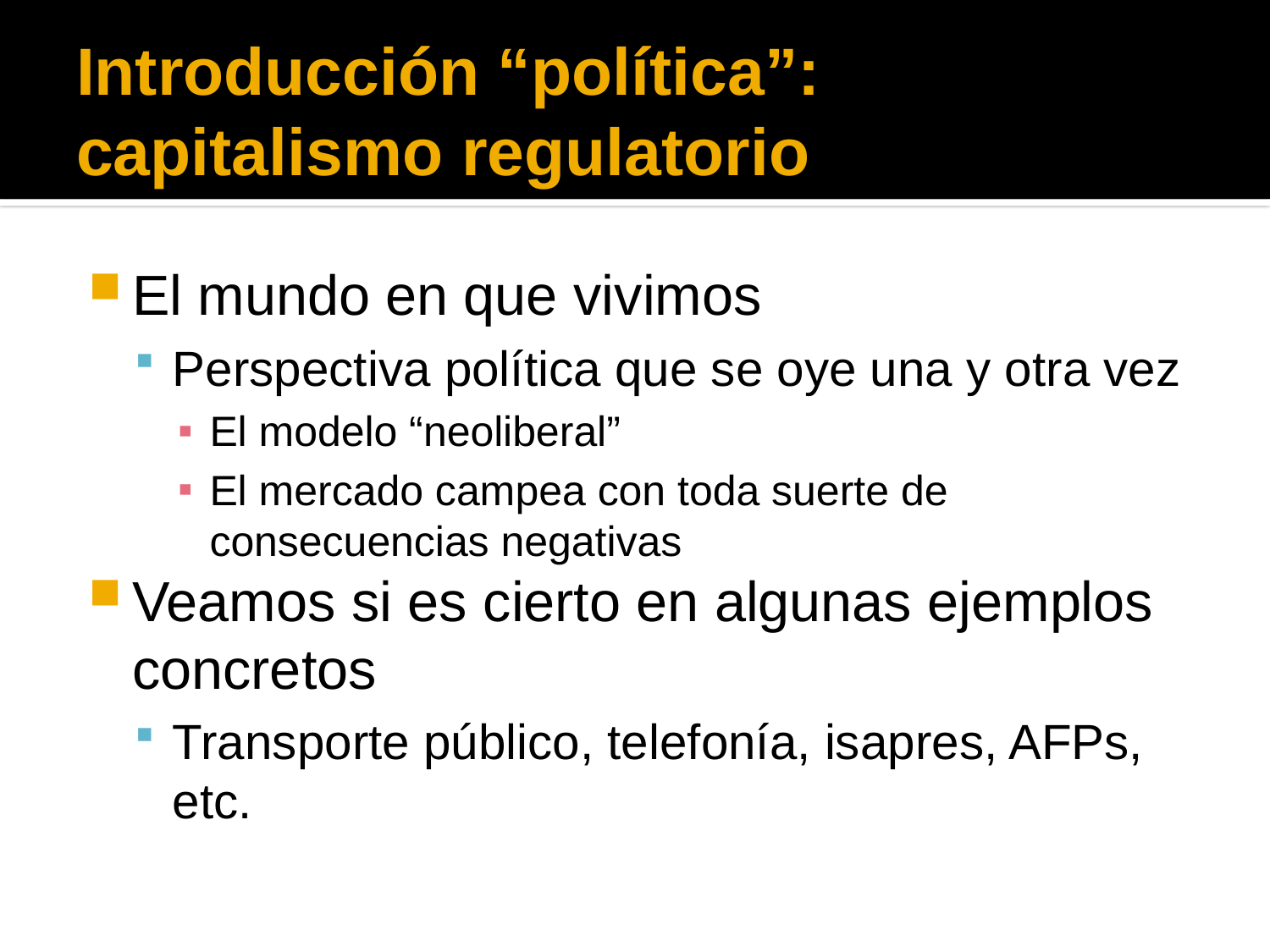

# Introducción “política”: capitalismo regulatorio
El mundo en que vivimos
Perspectiva política que se oye una y otra vez
El modelo “neoliberal”
El mercado campea con toda suerte de consecuencias negativas
Veamos si es cierto en algunas ejemplos concretos
Transporte público, telefonía, isapres, AFPs, etc.